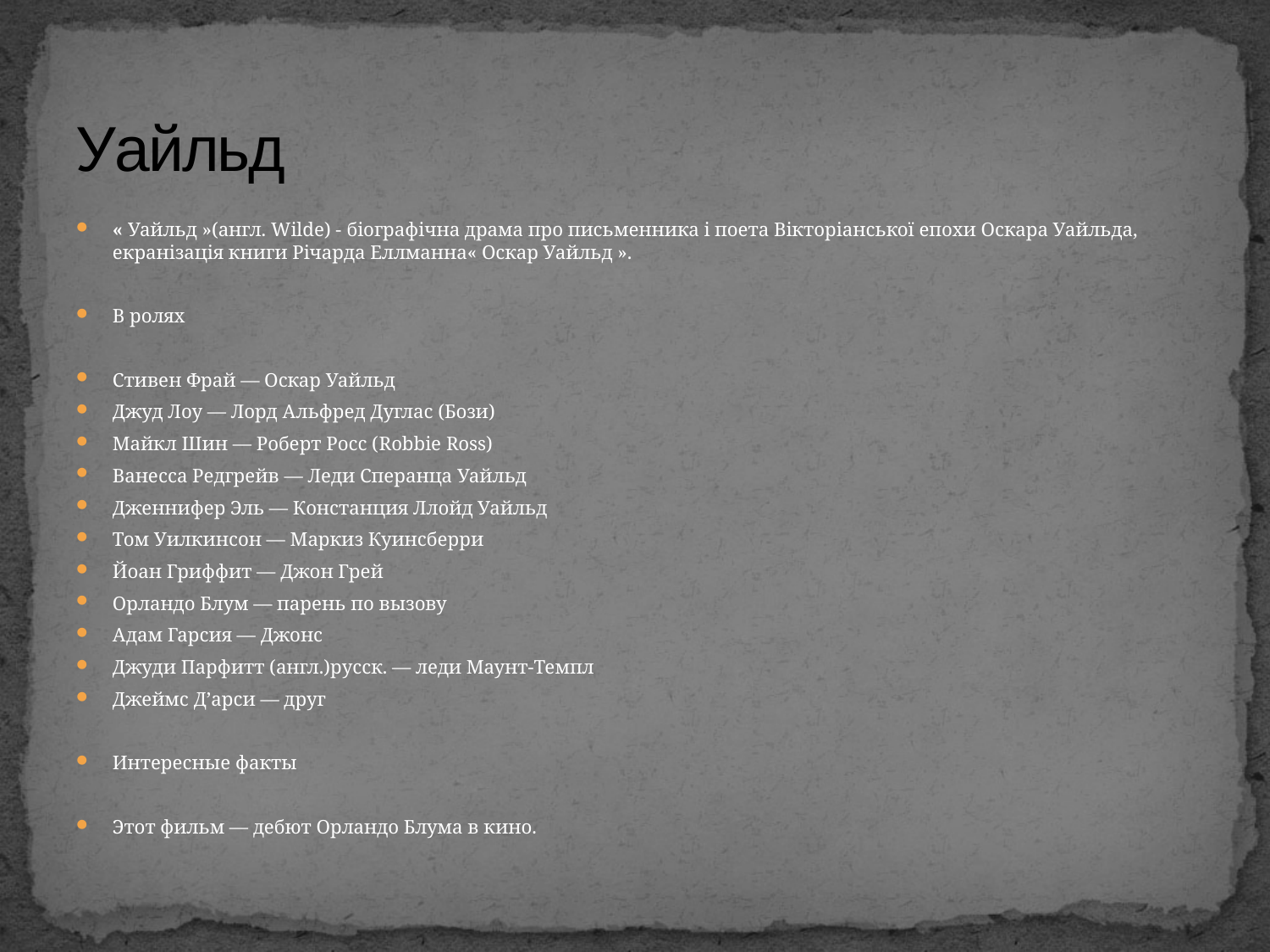

# Уайльд
« Уайльд »(англ. Wilde) - біографічна драма про письменника і поета Вікторіанської епохи Оскара Уайльда, екранізація книги Річарда Еллманна« Оскар Уайльд ».

В ролях

Стивен Фрай — Оскар Уайльд
Джуд Лоу — Лорд Альфред Дуглас (Бози)
Майкл Шин — Роберт Росс (Robbie Ross)
Ванесса Редгрейв — Леди Сперанца Уайльд
Дженнифер Эль — Констанция Ллойд Уайльд
Том Уилкинсон — Маркиз Куинсберри
Йоан Гриффит — Джон Грей
Орландо Блум — парень по вызову
Адам Гарсия — Джонс
Джуди Парфитт (англ.)русск. — леди Маунт-Темпл
Джеймс Д’арси — друг

Интересные факты

Этот фильм — дебют Орландо Блума в кино.